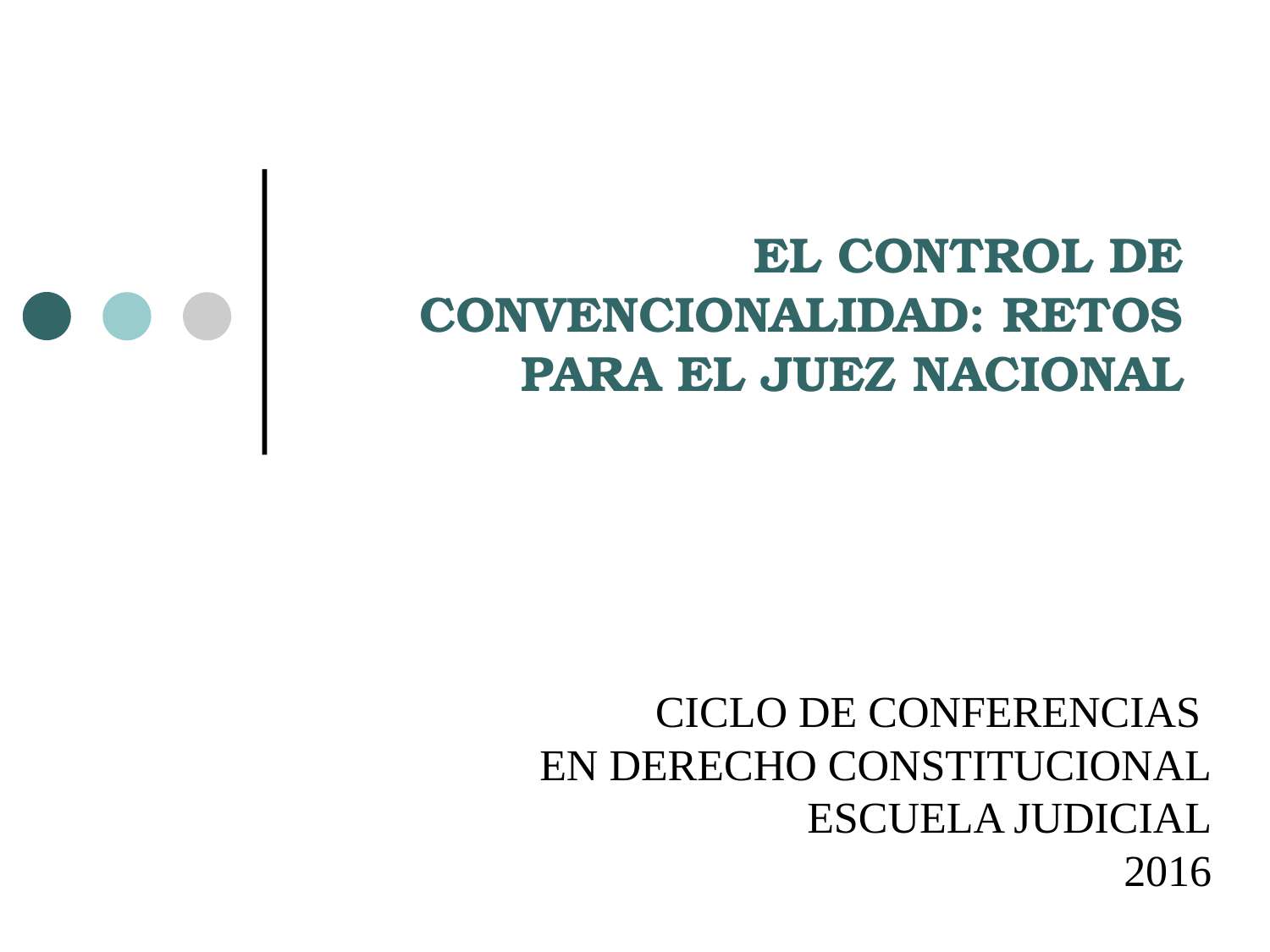

# EL CONTROL DE CONVENCIONALIDAD: RETOS PARA EL JUEZ NACIONAL
CICLO DE CONFERENCIAS
EN DERECHO CONSTITUCIONAL
ESCUELA JUDICIAL
2016